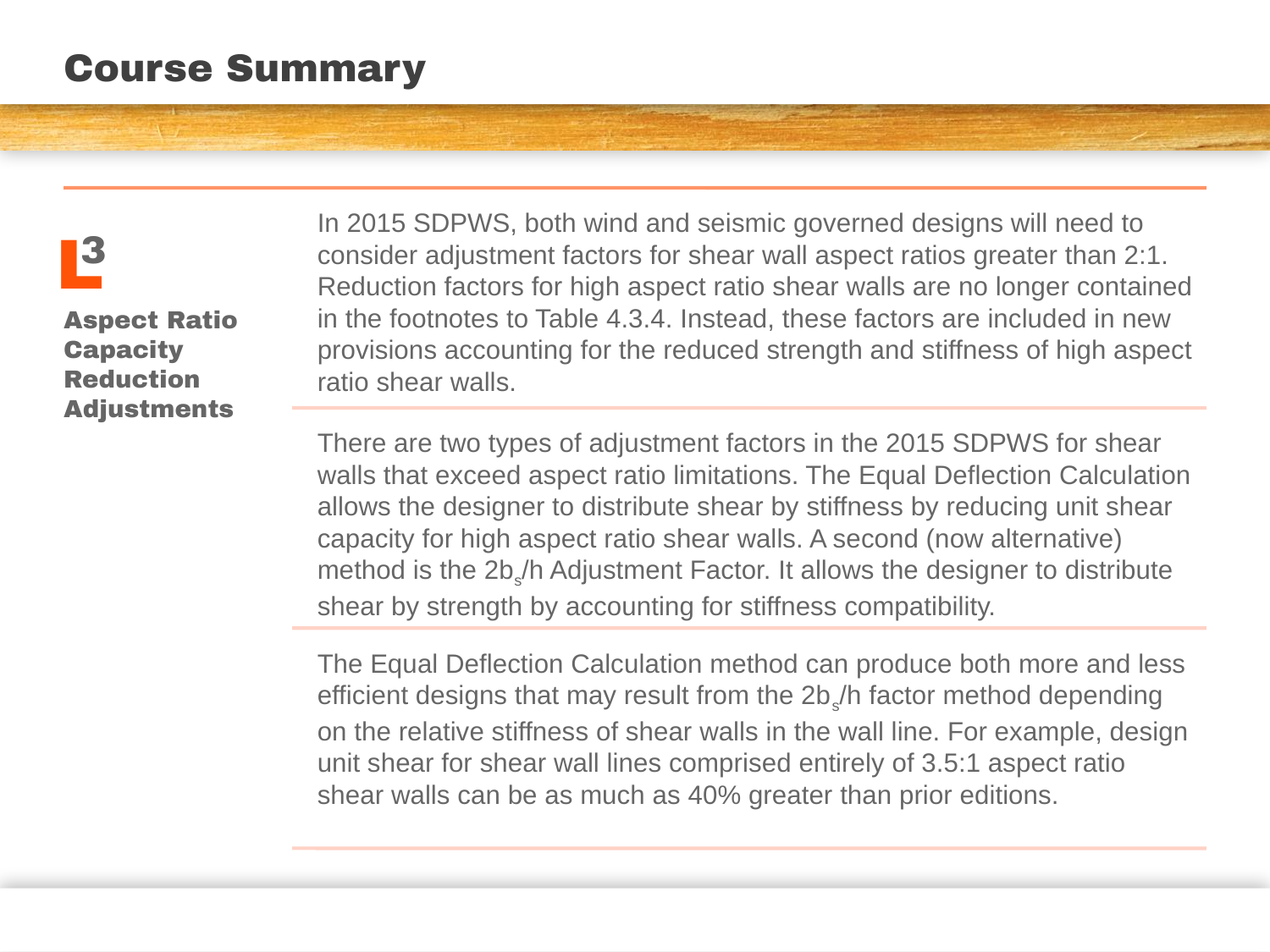

# Course Summary

In 2015 SDPWS, both wind and seismic governed designs will need to consider adjustment factors for shear wall aspect ratios greater than 2:1. Reduction factors for high aspect ratio shear walls are no longer contained in the footnotes to Table 4.3.4. Instead, these factors are included in new provisions accounting for the reduced strength and stiffness of high aspect ratio shear walls.
There are two types of adjustment factors in the 2015 SDPWS for shear walls that exceed aspect ratio limitations. The Equal Deflection Calculation allows the designer to distribute shear by stiffness by reducing unit shear capacity for high aspect ratio shear walls. A second (now alternative) method is the 2bs/h Adjustment Factor. It allows the designer to distribute shear by strength by accounting for stiffness compatibility.
The Equal Deflection Calculation method can produce both more and less efficient designs that may result from the 2bs/h factor method depending on the relative stiffness of shear walls in the wall line. For example, design unit shear for shear wall lines comprised entirely of 3.5:1 aspect ratio shear walls can be as much as 40% greater than prior editions.
L
3
Aspect Ratio Capacity Reduction Adjustments